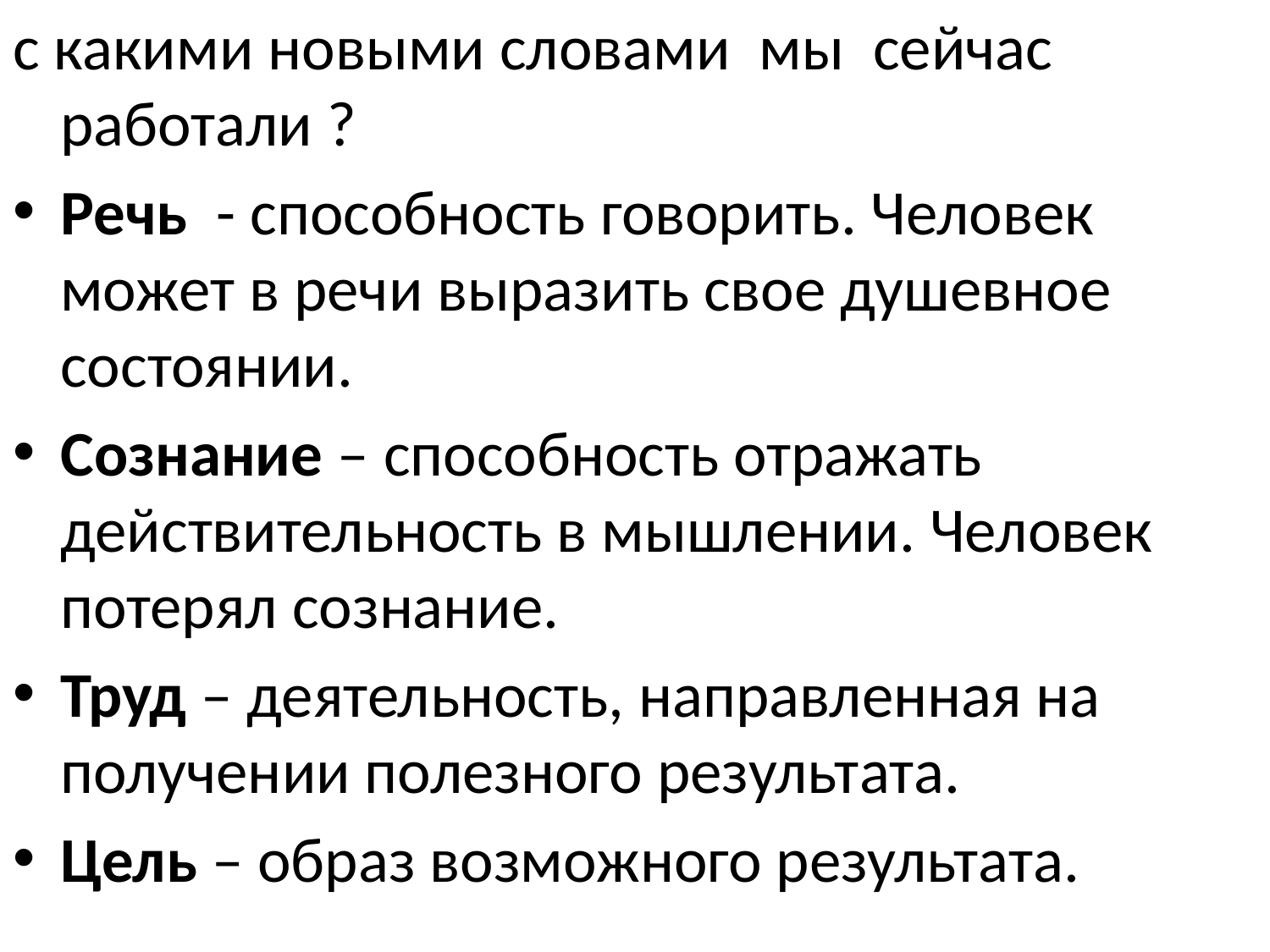

с какими новыми словами  мы  сейчас работали ?
Речь  - способность говорить. Человек может в речи выразить свое душевное состоянии.
Сознание – способность отражать действительность в мышлении. Человек потерял сознание.
Труд – деятельность, направленная на получении полезного результата.
Цель – образ возможного результата.